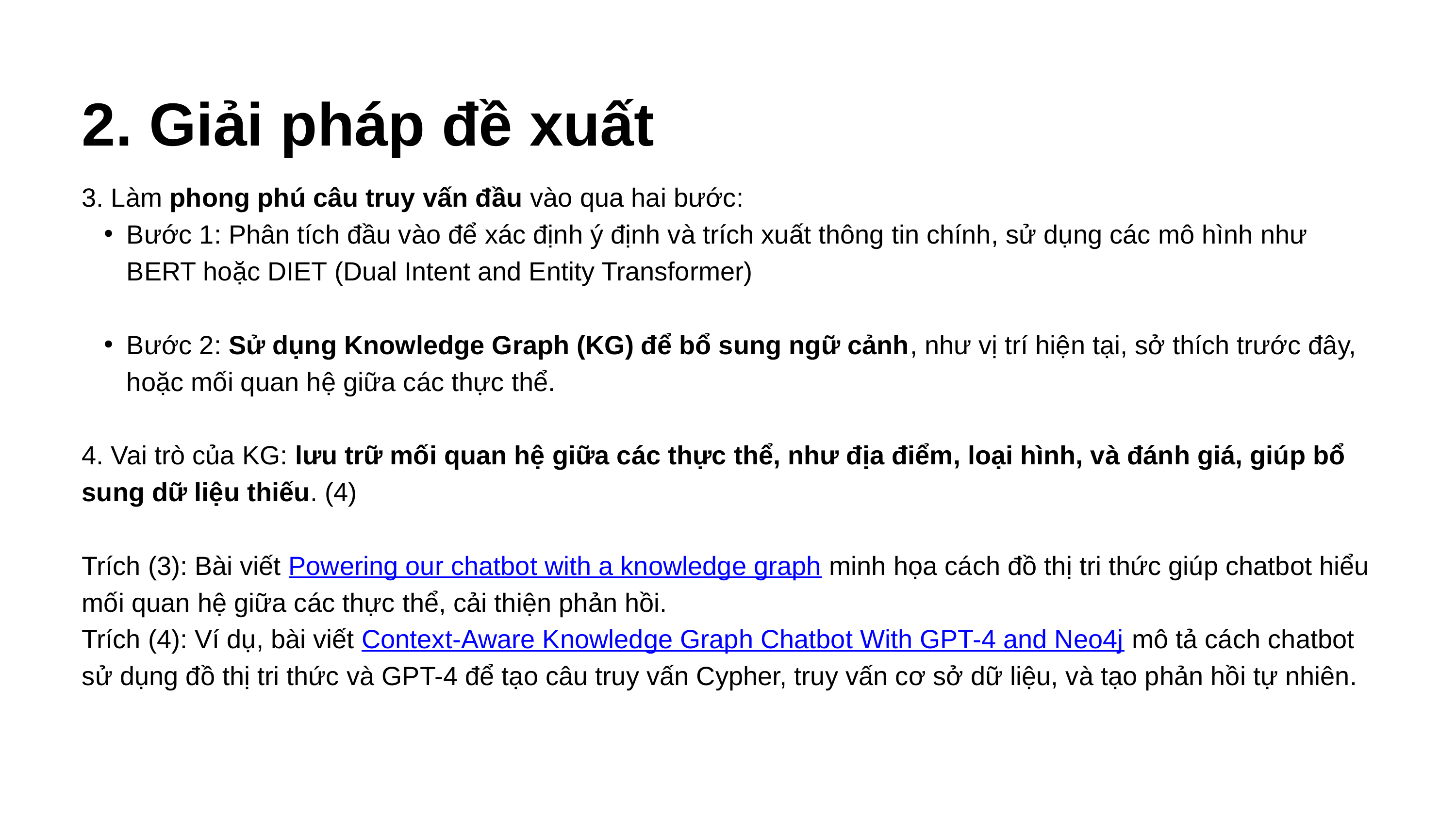

2. Giải pháp đề xuất
3. Làm phong phú câu truy vấn đầu vào qua hai bước:
Bước 1: Phân tích đầu vào để xác định ý định và trích xuất thông tin chính, sử dụng các mô hình như BERT hoặc DIET (Dual Intent and Entity Transformer)

Bước 2: Sử dụng Knowledge Graph (KG) để bổ sung ngữ cảnh, như vị trí hiện tại, sở thích trước đây, hoặc mối quan hệ giữa các thực thể.

4. Vai trò của KG: lưu trữ mối quan hệ giữa các thực thể, như địa điểm, loại hình, và đánh giá, giúp bổ sung dữ liệu thiếu. (4)

Trích (3): Bài viết Powering our chatbot with a knowledge graph minh họa cách đồ thị tri thức giúp chatbot hiểu mối quan hệ giữa các thực thể, cải thiện phản hồi.
Trích (4): Ví dụ, bài viết Context-Aware Knowledge Graph Chatbot With GPT-4 and Neo4j mô tả cách chatbot sử dụng đồ thị tri thức và GPT-4 để tạo câu truy vấn Cypher, truy vấn cơ sở dữ liệu, và tạo phản hồi tự nhiên.